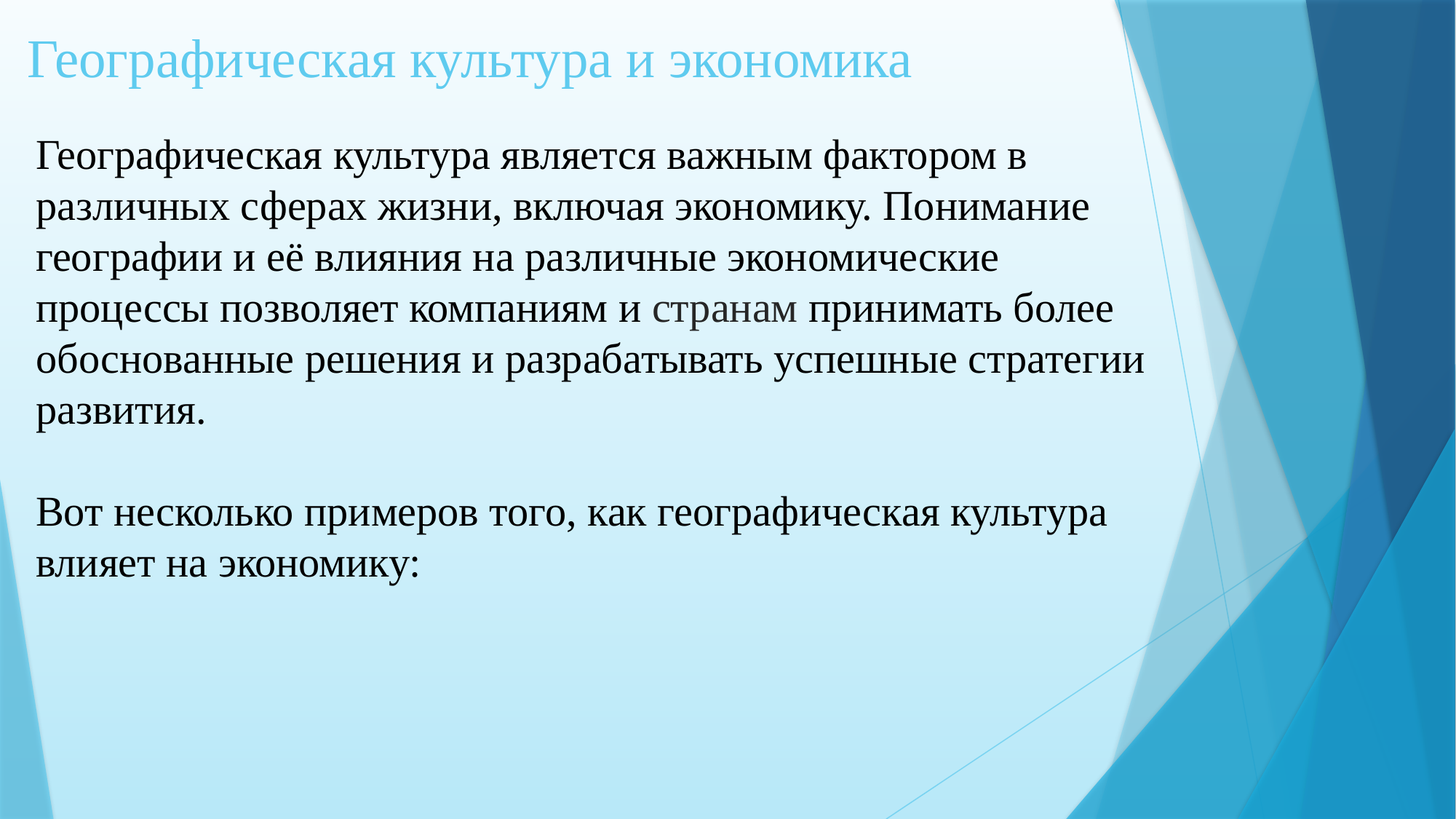

# Географическая культура и экономика
Географическая культура является важным фактором в различных сферах жизни, включая экономику. Понимание географии и её влияния на различные экономические процессы позволяет компаниям и странам принимать более обоснованные решения и разрабатывать успешные стратегии развития.

Вот несколько примеров того, как географическая культура влияет на экономику: